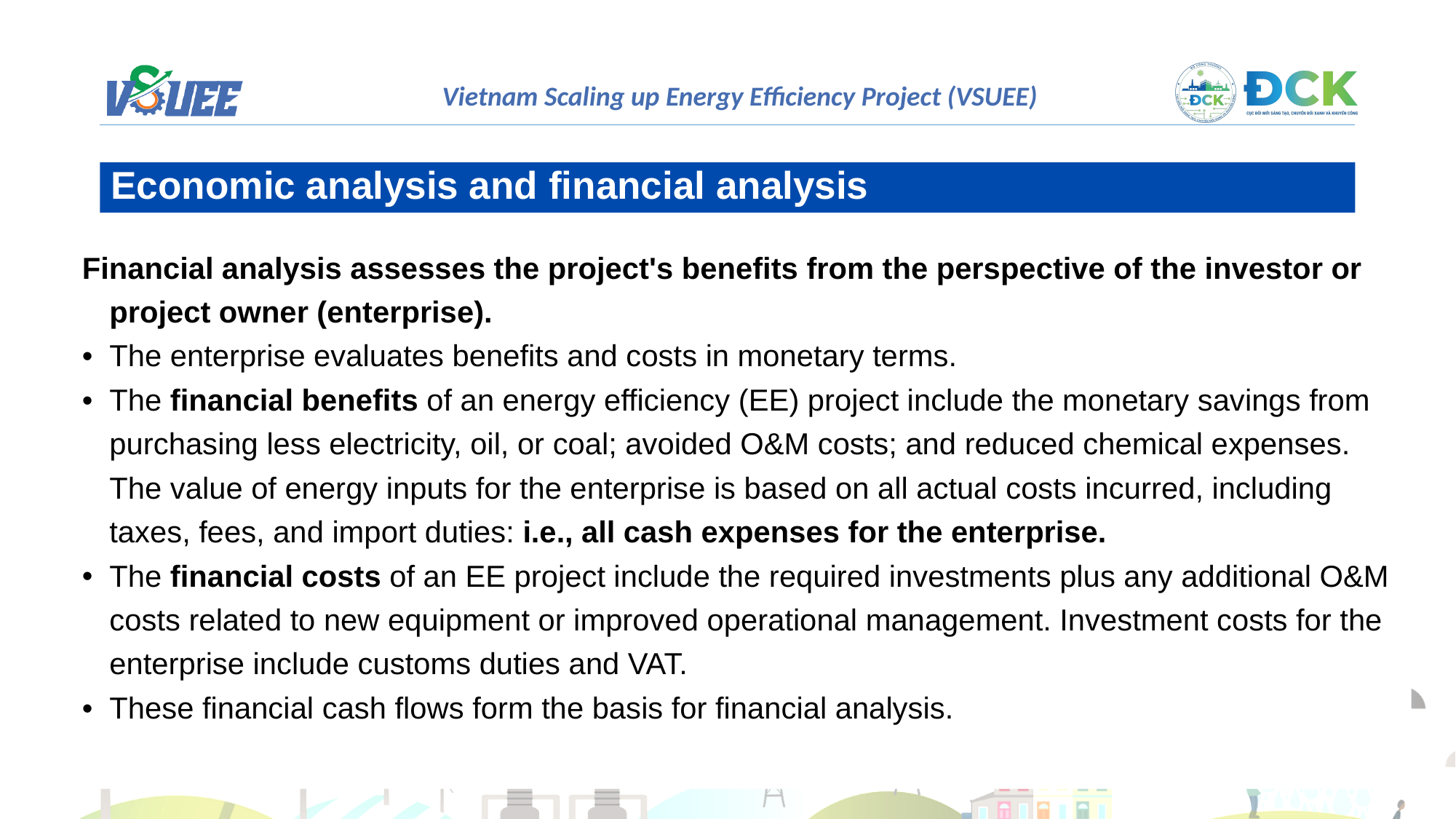

Economic analysis and financial analysis
Financial analysis assesses the project's benefits from the perspective of the investor or project owner (enterprise).
The enterprise evaluates benefits and costs in monetary terms.
The financial benefits of an energy efficiency (EE) project include the monetary savings from purchasing less electricity, oil, or coal; avoided O&M costs; and reduced chemical expenses. The value of energy inputs for the enterprise is based on all actual costs incurred, including taxes, fees, and import duties: i.e., all cash expenses for the enterprise.
The financial costs of an EE project include the required investments plus any additional O&M costs related to new equipment or improved operational management. Investment costs for the enterprise include customs duties and VAT.
These financial cash flows form the basis for financial analysis.